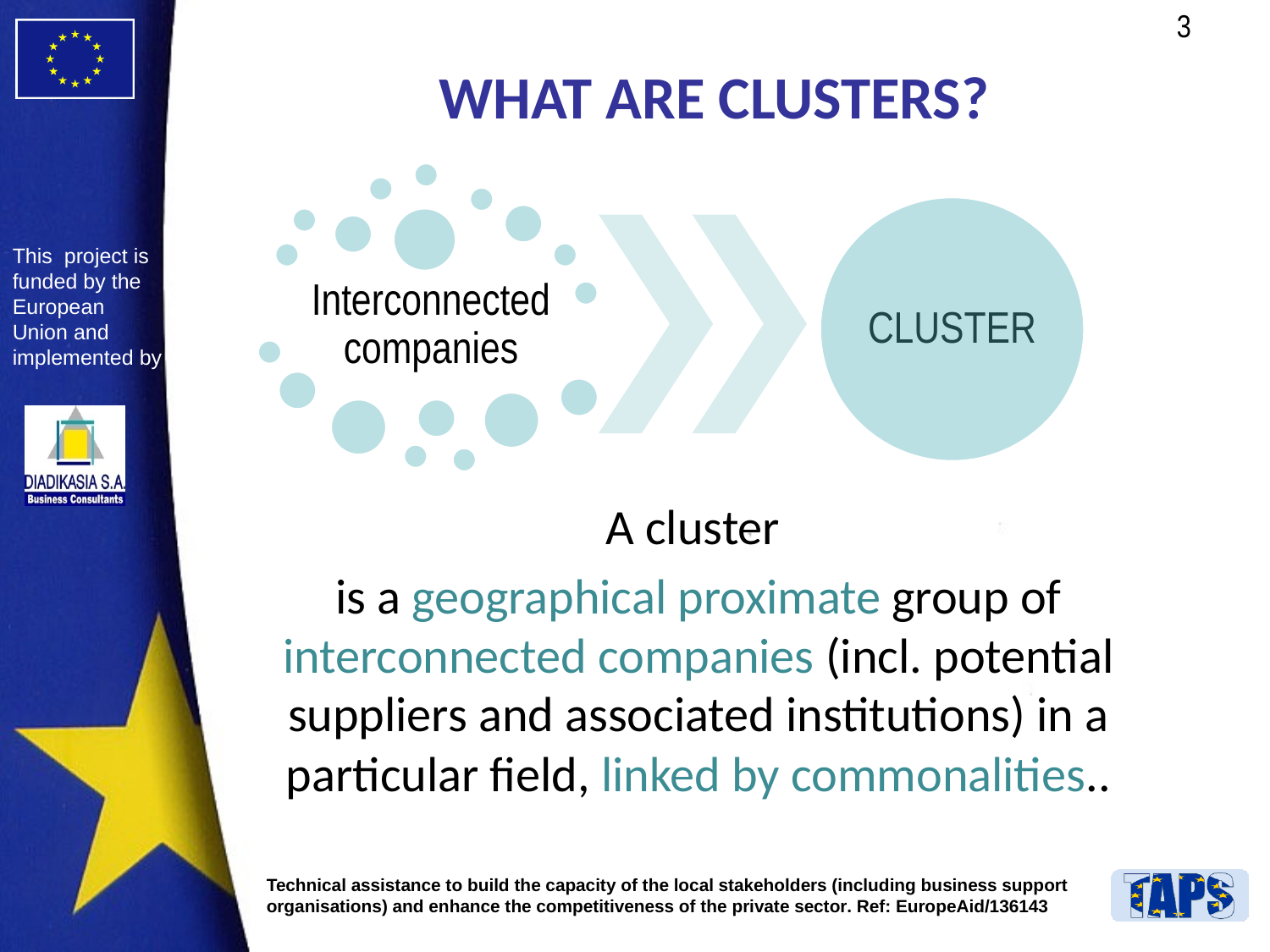

# WHAT ARE CLUSTERS?
Interconnected companies
CLUSTER
A cluster
is a geographical proximate group of interconnected companies (incl. potential suppliers and associated institutions) in a particular field, linked by commonalities..